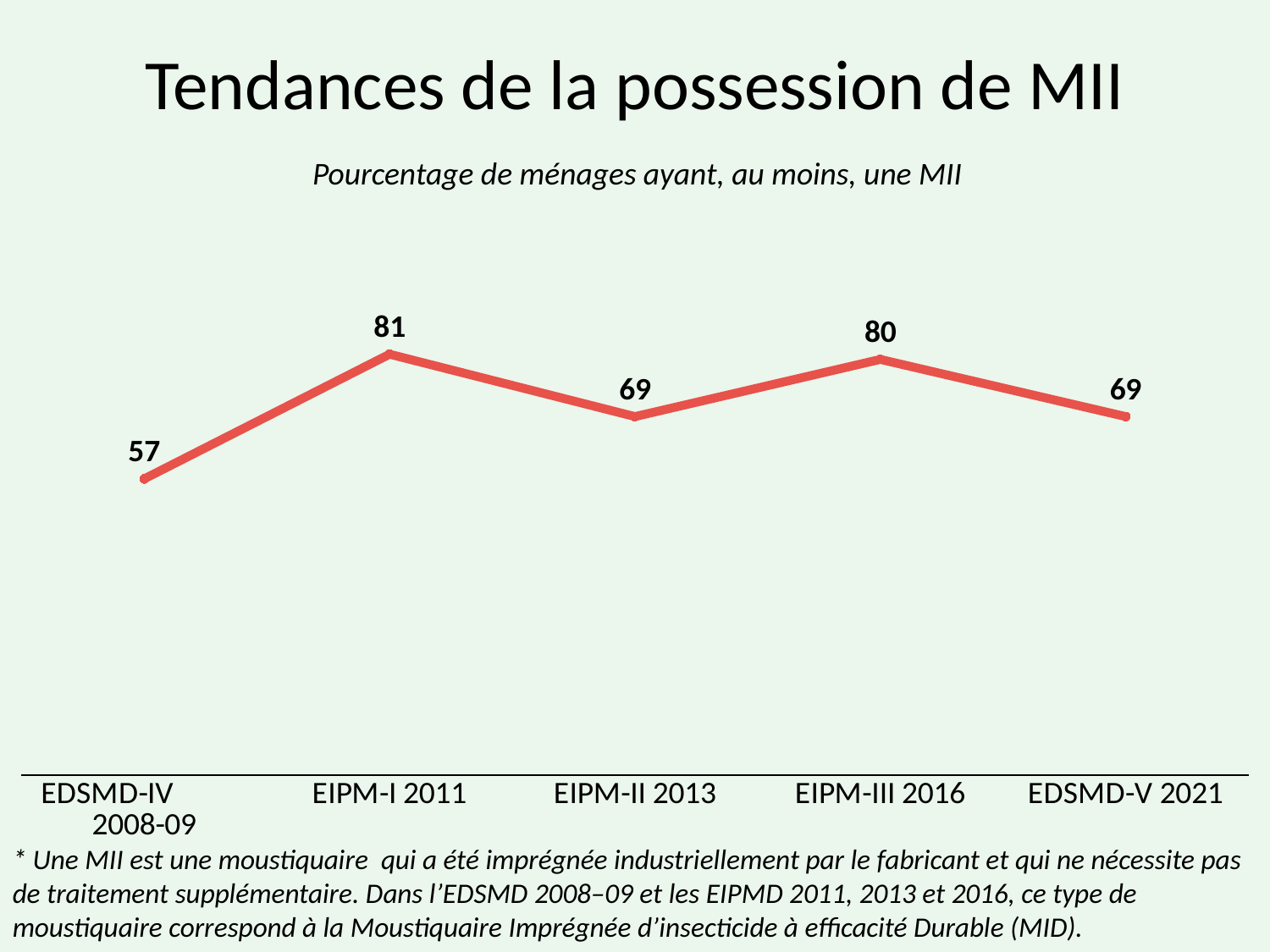

# Tendances de la possession de MII
Pourcentage de ménages ayant, au moins, une MII

### Chart

| Category | Series 1 |
|---|---|
| EDSMD-IV            2008-09 | 57.0 |
| EIPM-I 2011 | 81.0 |
| EIPM-II 2013 | 69.0 |
| EIPM-III 2016 | 80.0 |
| EDSMD-V 2021 | 69.0 |
* Une MII est une moustiquaire  qui a été imprégnée industriellement par le fabricant et qui ne nécessite pas de traitement supplémentaire. Dans l’EDSMD 2008–09 et les EIPMD 2011, 2013 et 2016, ce type de moustiquaire correspond à la Moustiquaire Imprégnée d’insecticide à efficacité Durable (MID).